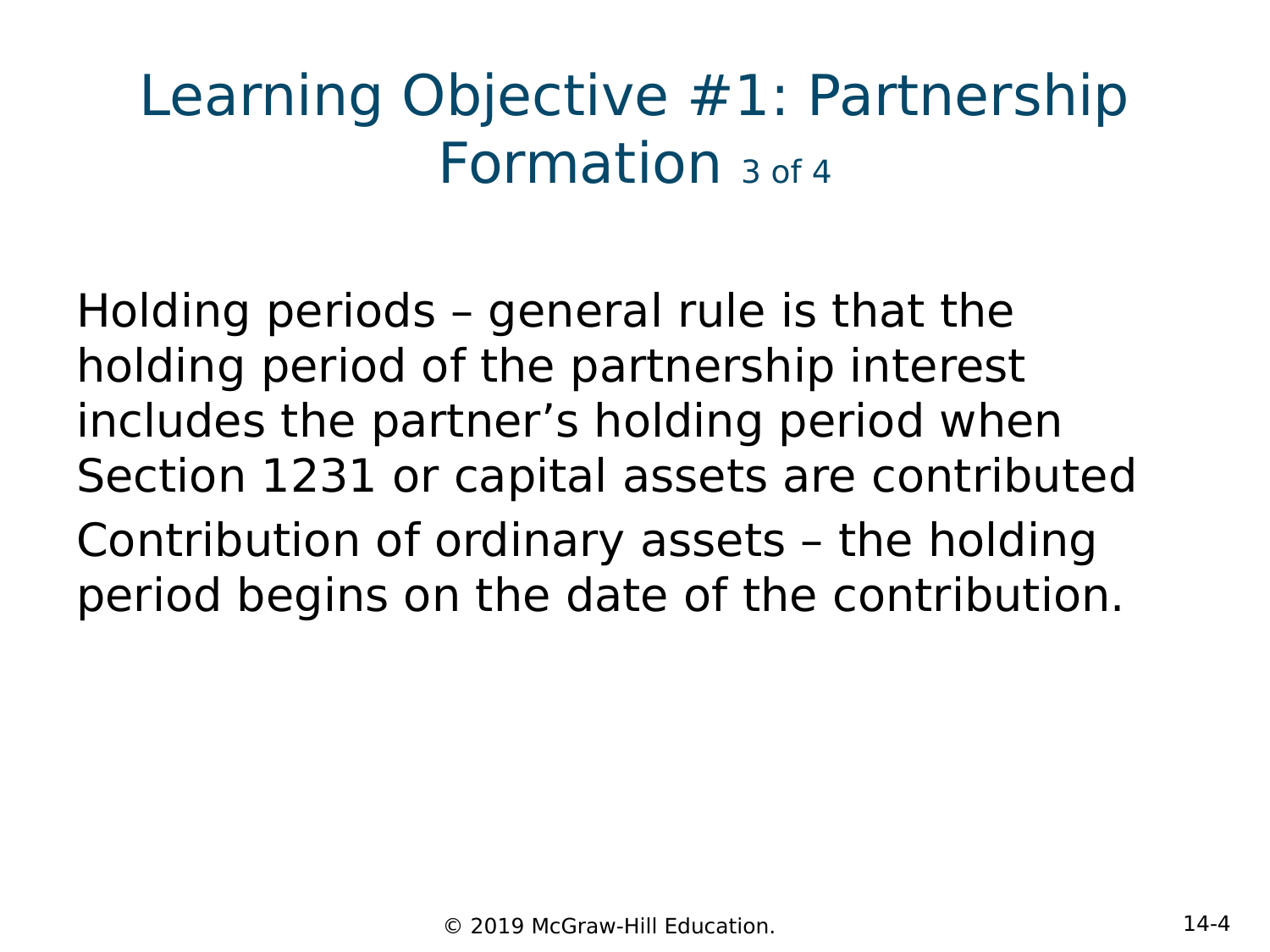

# Learning Objective #1: Partnership Formation 3 of 4
Holding periods – general rule is that the holding period of the partnership interest includes the partner’s holding period when Section 1231 or capital assets are contributed
Contribution of ordinary assets – the holding period begins on the date of the contribution.